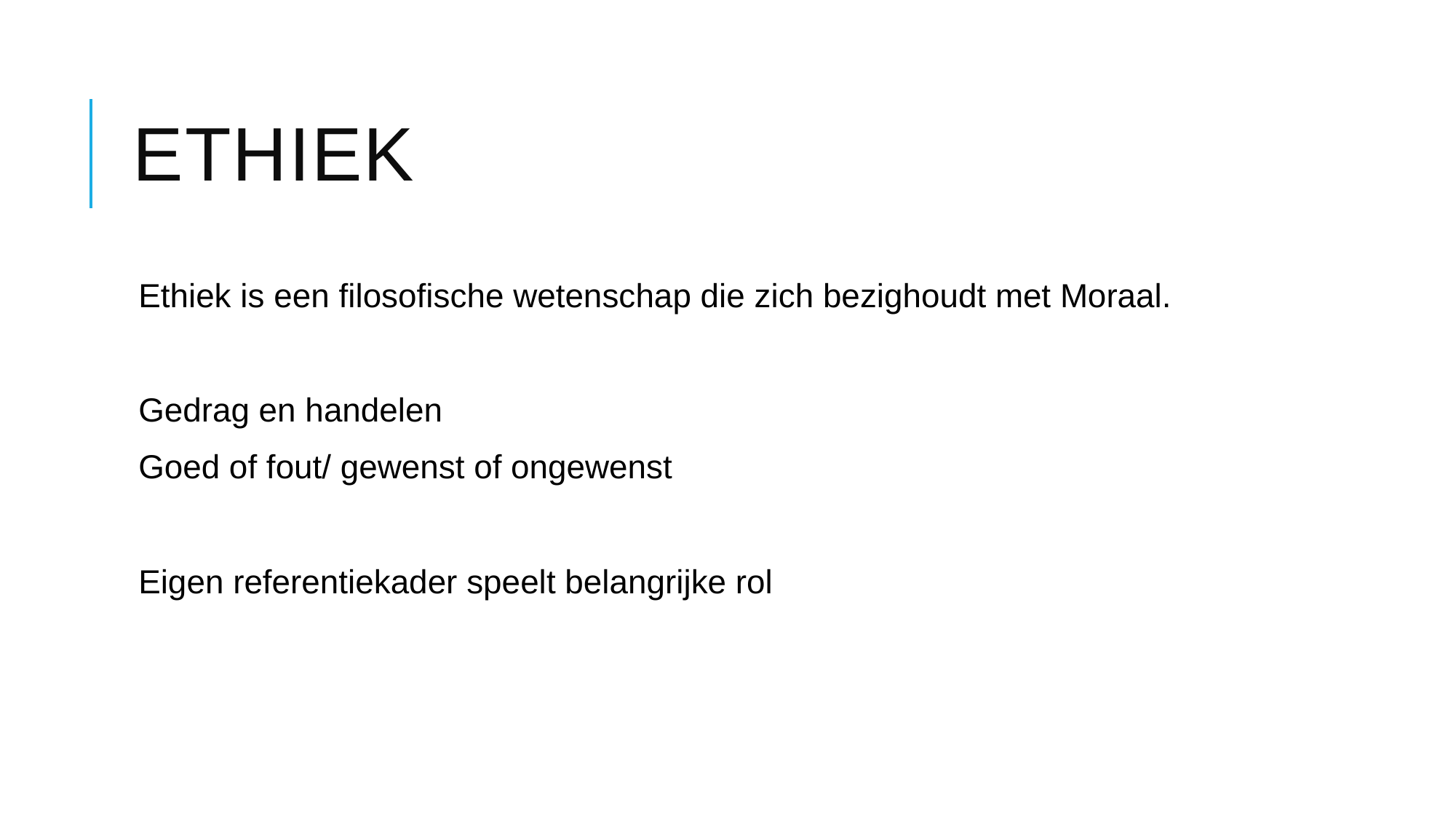

# Ethiek
Ethiek is een filosofische wetenschap die zich bezighoudt met Moraal.

Gedrag en handelen
Goed of fout/ gewenst of ongewenst

Eigen referentiekader speelt belangrijke rol